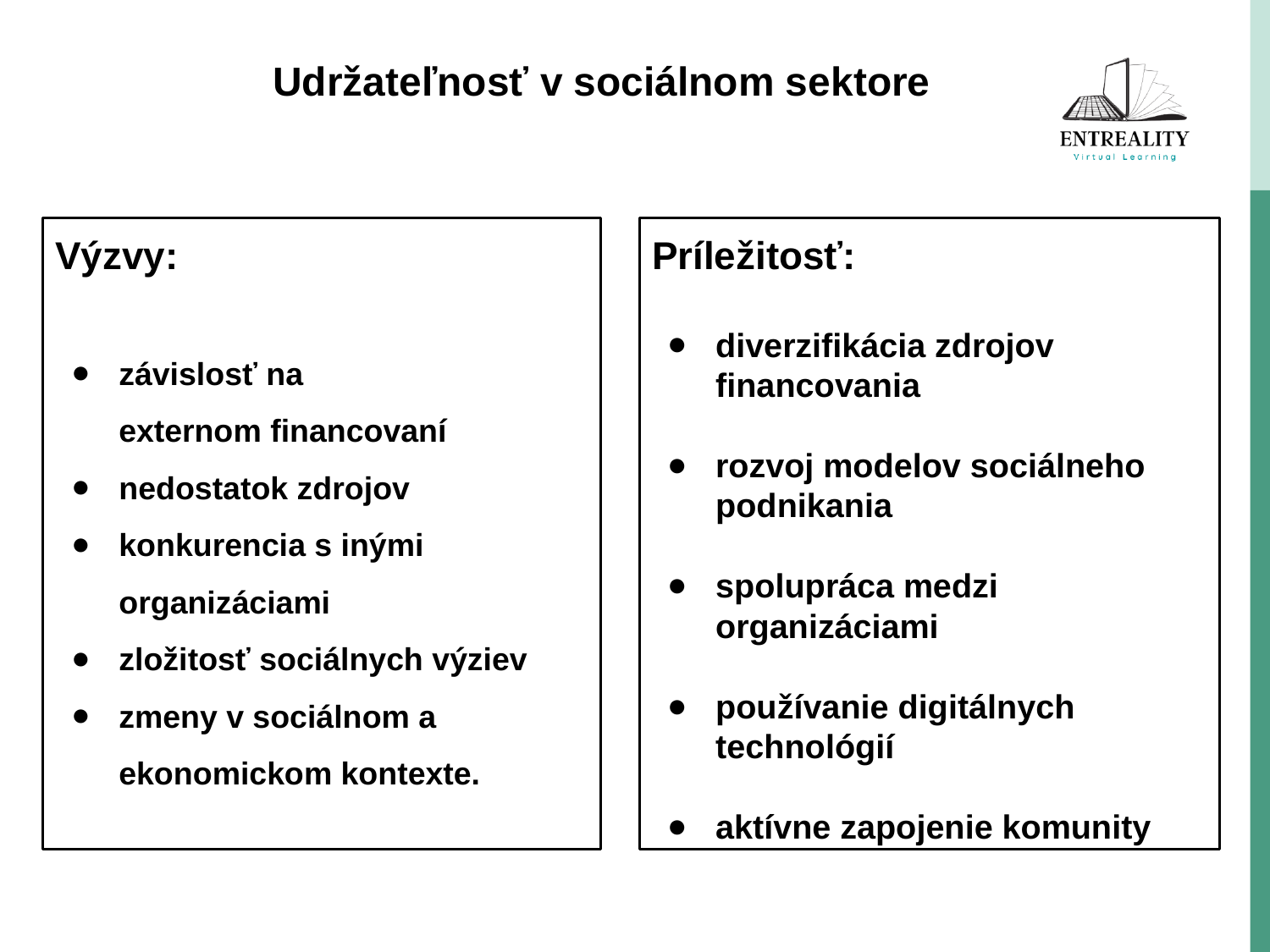

Udržateľnosť v sociálnom sektore
Výzvy:

závislosť na
externom financovaní
nedostatok zdrojov
konkurencia s inými organizáciami
zložitosť sociálnych výziev
zmeny v sociálnom a ekonomickom kontexte.
Príležitosť:

diverzifikácia zdrojov financovania

rozvoj modelov sociálneho podnikania
spolupráca medzi organizáciami
používanie digitálnych technológií
aktívne zapojenie komunity